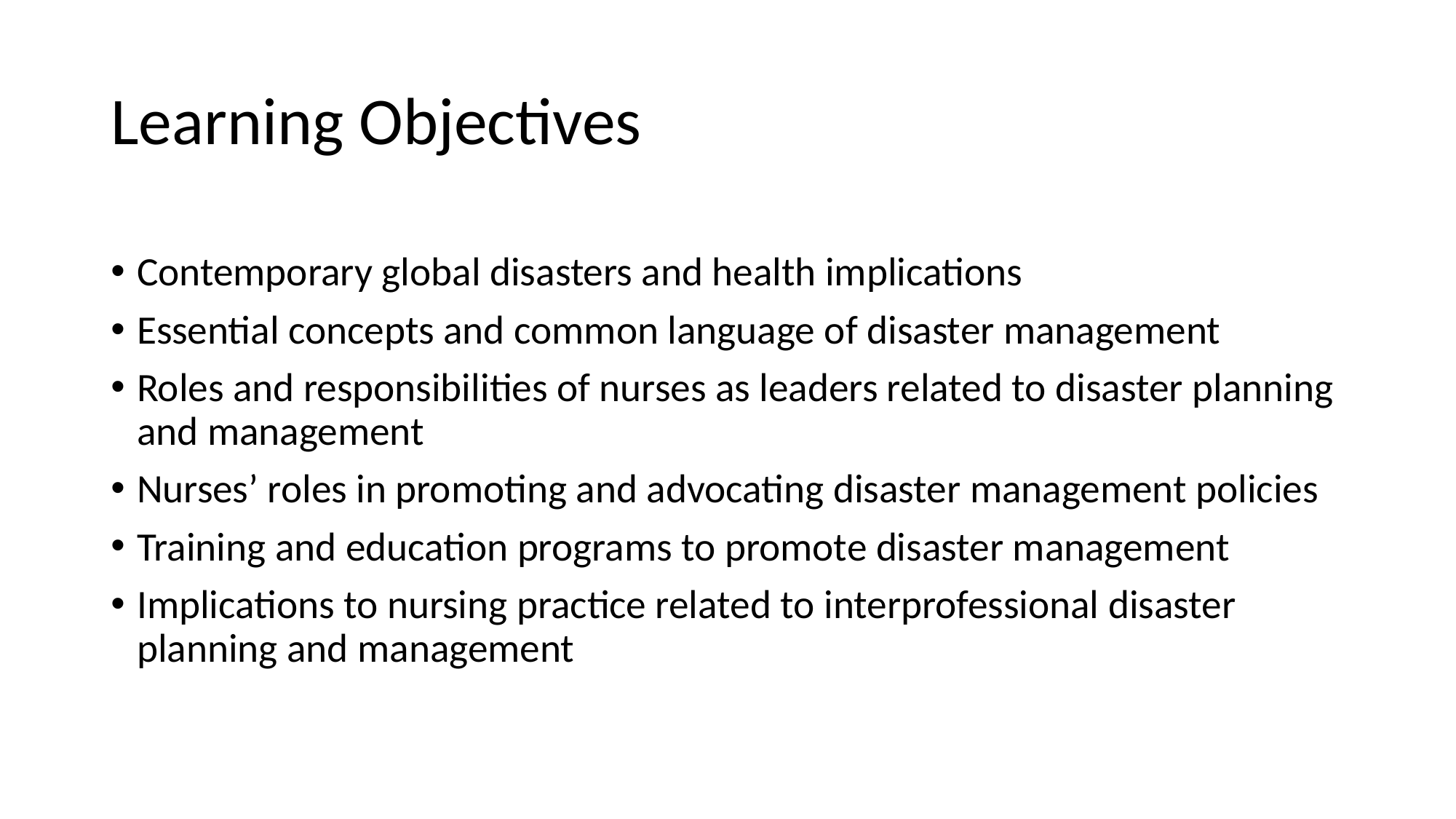

# Learning Objectives

Contemporary global disasters and health implications
Essential concepts and common language of disaster management
Roles and responsibilities of nurses as leaders related to disaster planning and management
Nurses’ roles in promoting and advocating disaster management policies
Training and education programs to promote disaster management
Implications to nursing practice related to interprofessional disaster planning and management